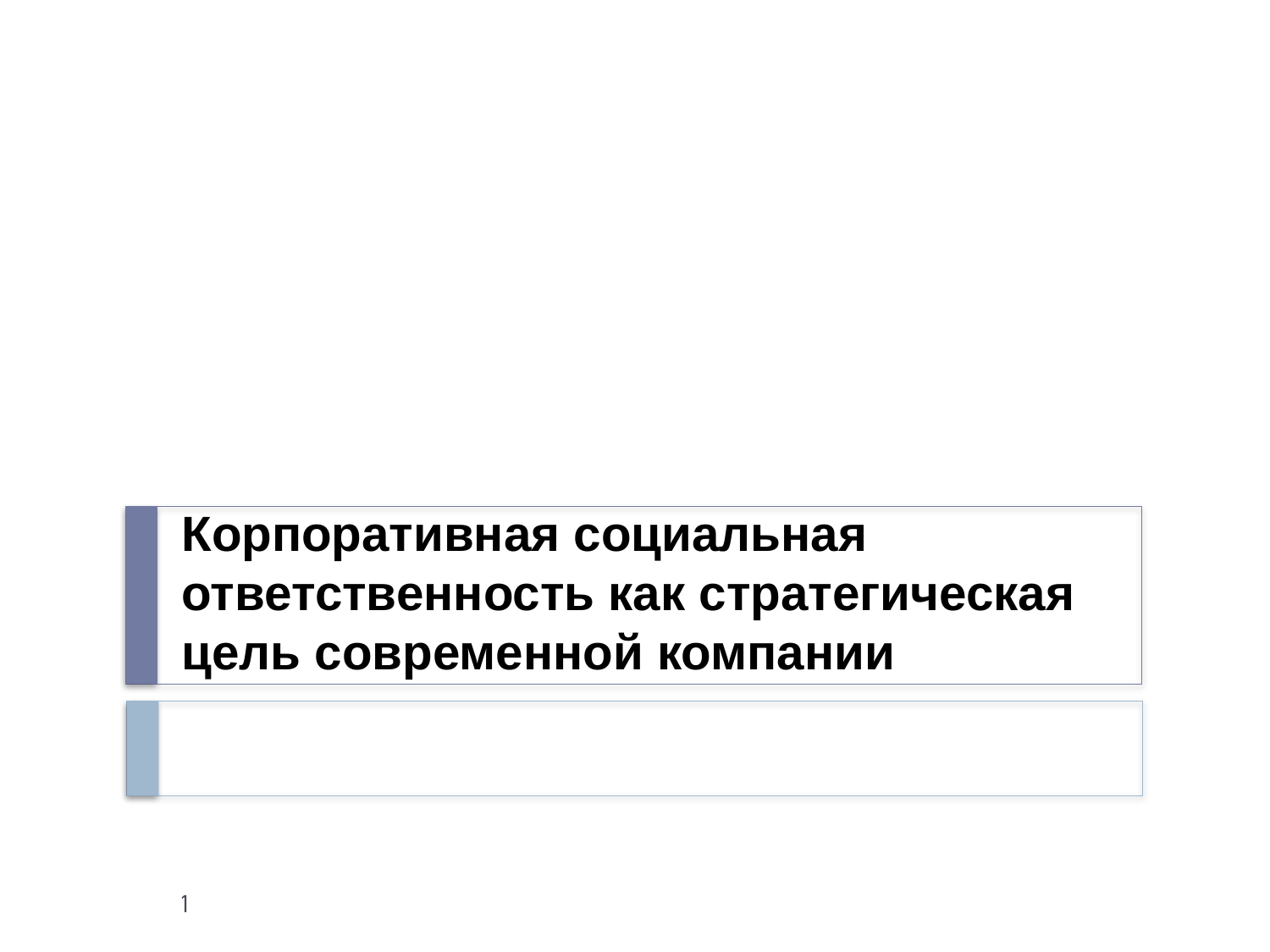

# Корпоративная социальная ответственность как стратегическая цель современной компании

1